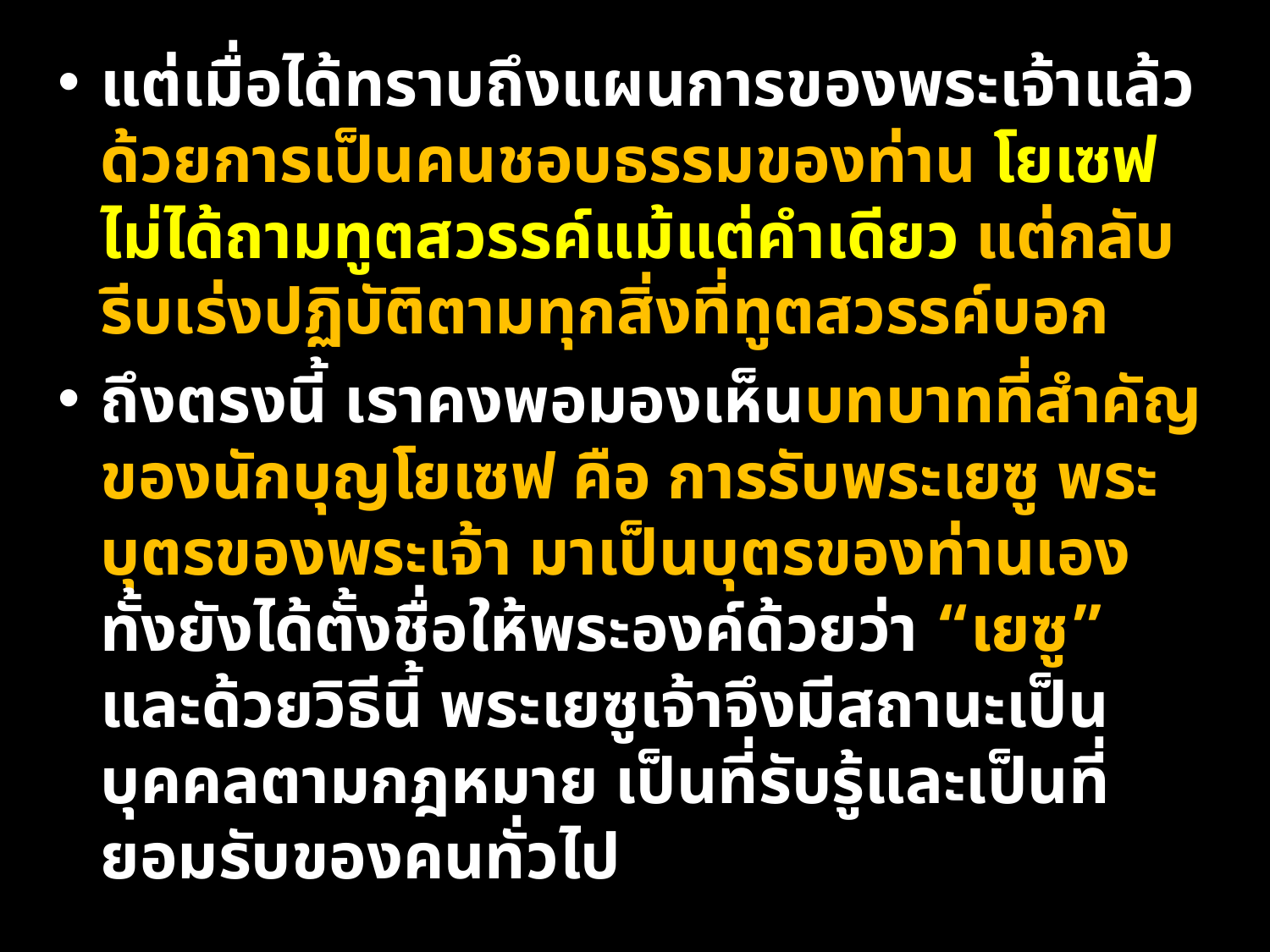

แต่เมื่อได้ทราบถึงแผนการของพระเจ้าแล้ว ด้วยการเป็นคนชอบธรรมของท่าน โยเซฟไม่ได้ถามทูตสวรรค์แม้แต่คำเดียว แต่กลับรีบเร่งปฏิบัติตามทุกสิ่งที่ทูตสวรรค์บอก
ถึงตรงนี้ เราคงพอมองเห็นบทบาทที่สำคัญของนักบุญโยเซฟ คือ การรับพระเยซู พระบุตรของพระเจ้า มาเป็นบุตรของท่านเอง ทั้งยังได้ตั้งชื่อให้พระองค์ด้วยว่า “เยซู” และด้วยวิธีนี้ พระเยซูเจ้าจึงมีสถานะเป็นบุคคลตามกฎหมาย เป็นที่รับรู้และเป็นที่ยอมรับของคนทั่วไป